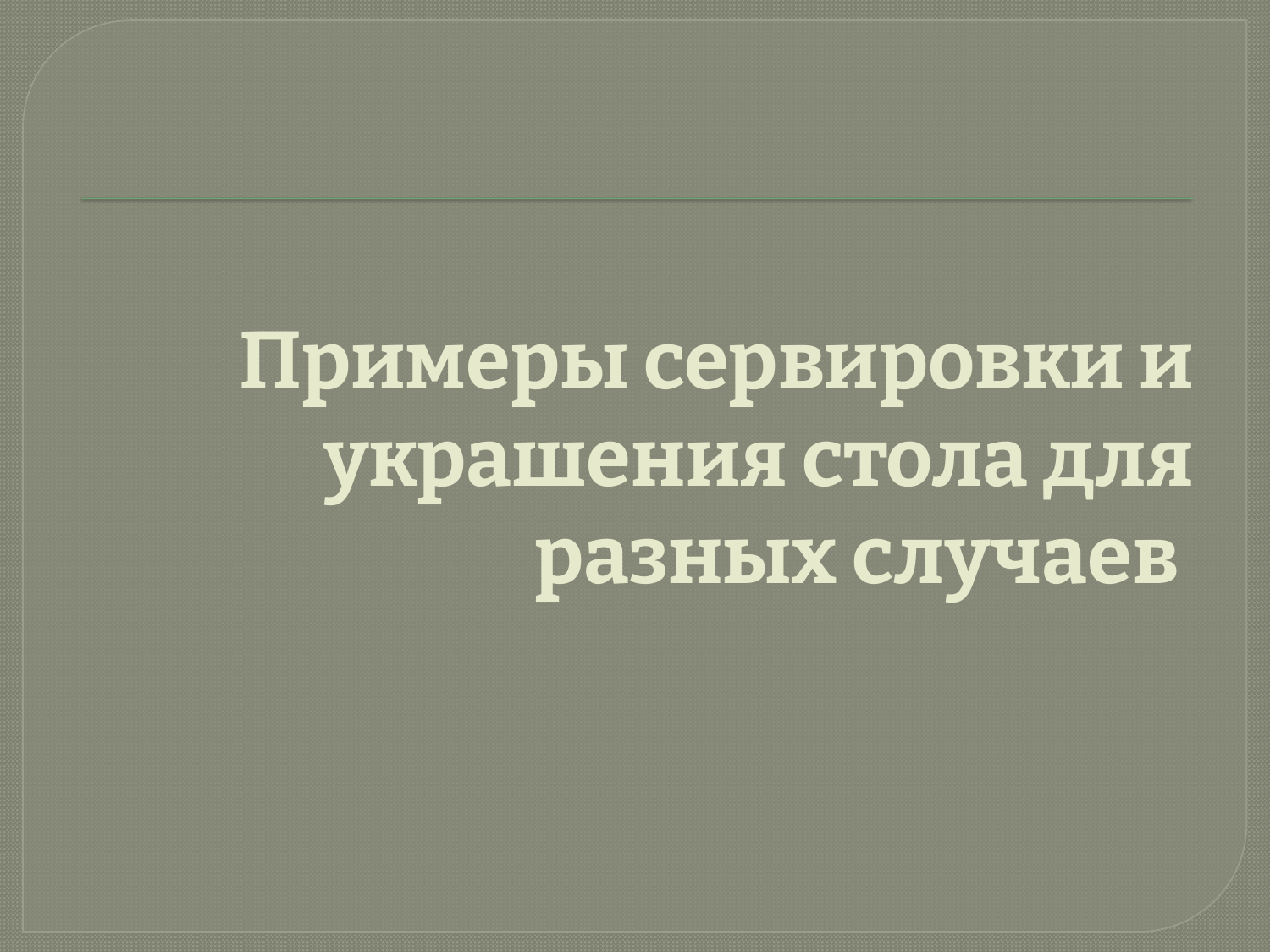

# Примеры сервировки и украшения стола для разных случаев